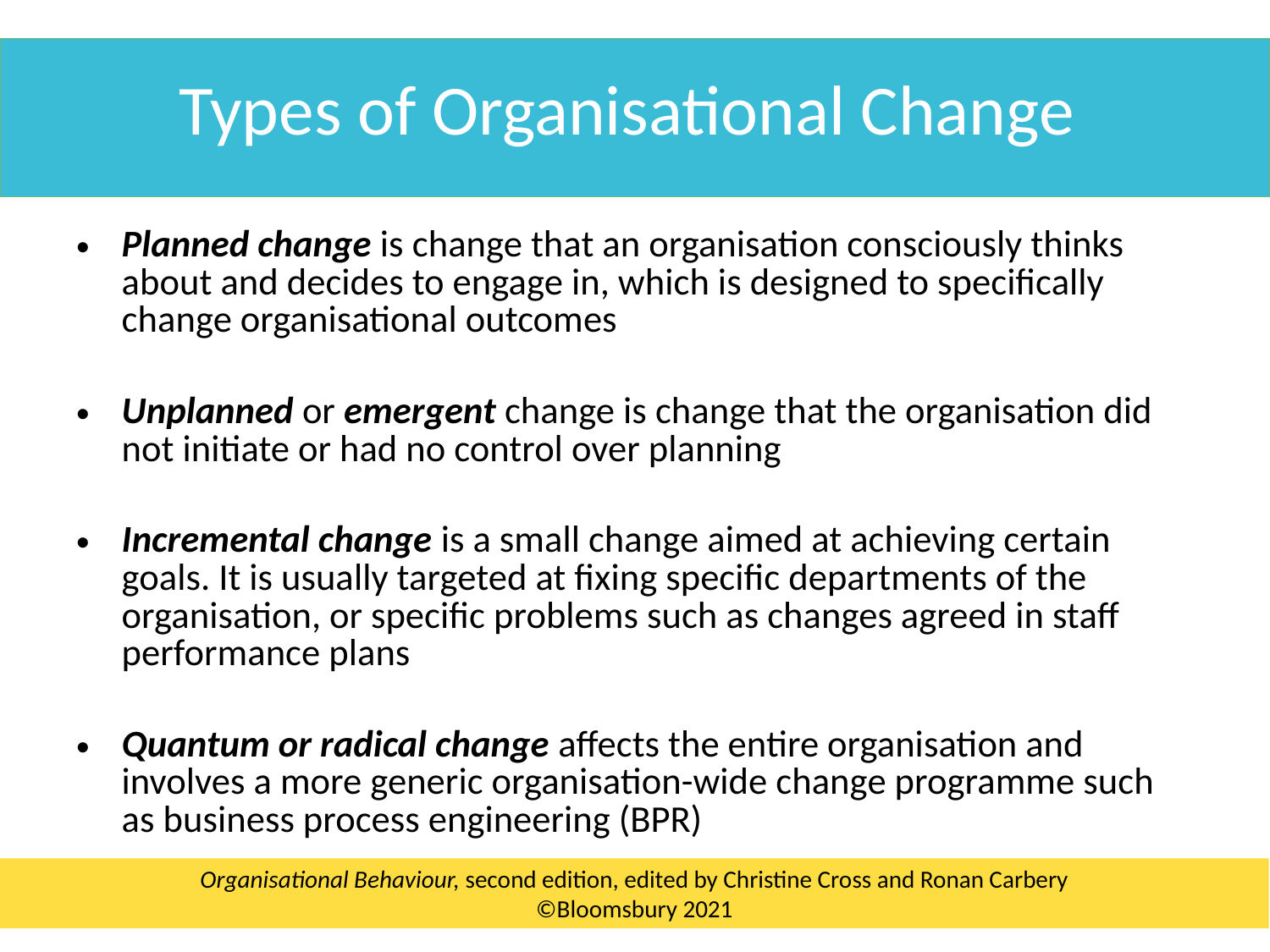

Types of Organisational Change
Planned change is change that an organisation consciously thinks about and decides to engage in, which is designed to specifically change organisational outcomes

Unplanned or emergent change is change that the organisation did not initiate or had no control over planning

Incremental change is a small change aimed at achieving certain goals. It is usually targeted at fixing specific departments of the organisation, or specific problems such as changes agreed in staff performance plans

Quantum or radical change affects the entire organisation and involves a more generic organisation-wide change programme such as business process engineering (BPR)